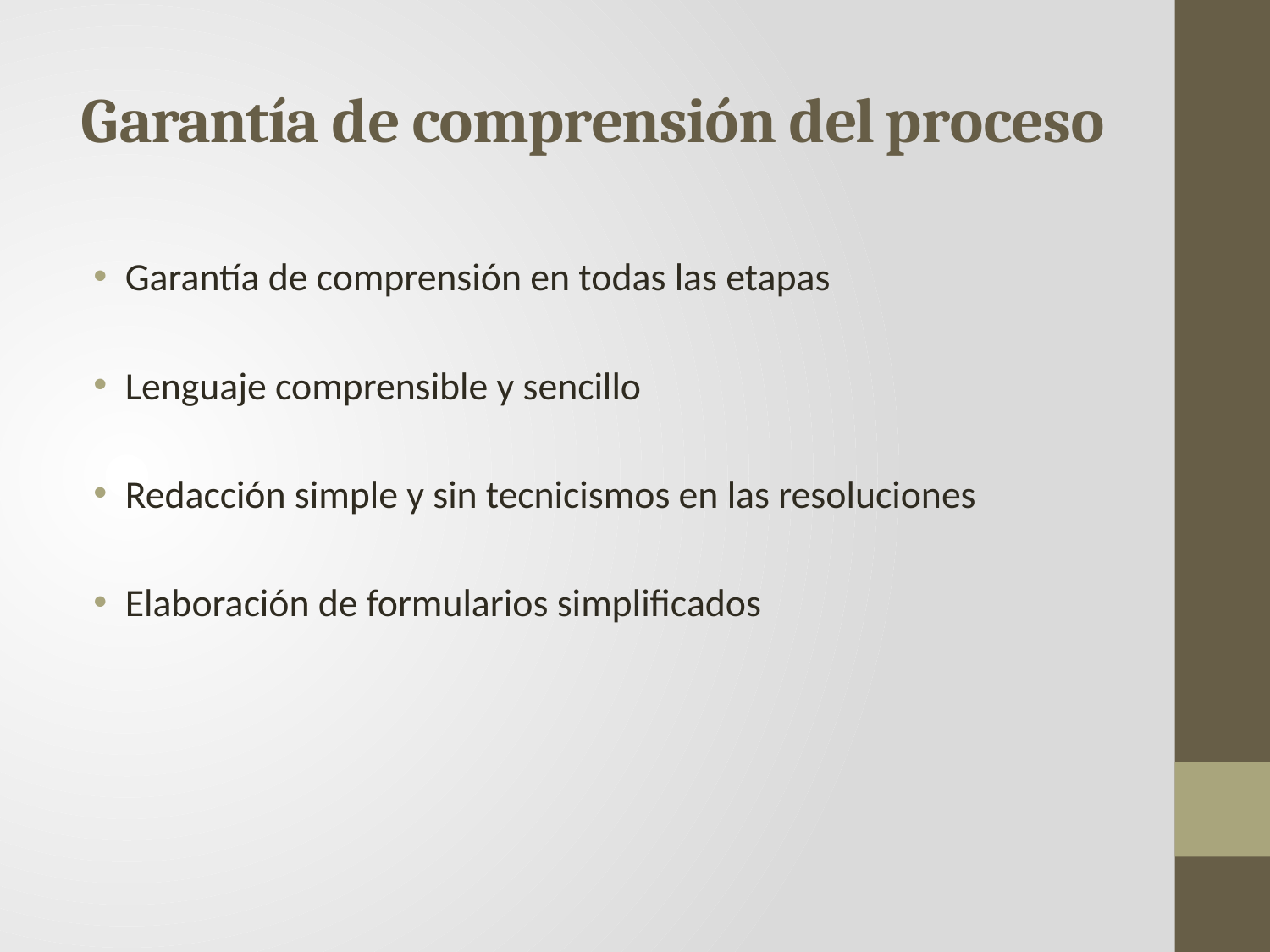

# Garantía de comprensión del proceso
Garantía de comprensión en todas las etapas

Lenguaje comprensible y sencillo

Redacción simple y sin tecnicismos en las resoluciones

Elaboración de formularios simplificados